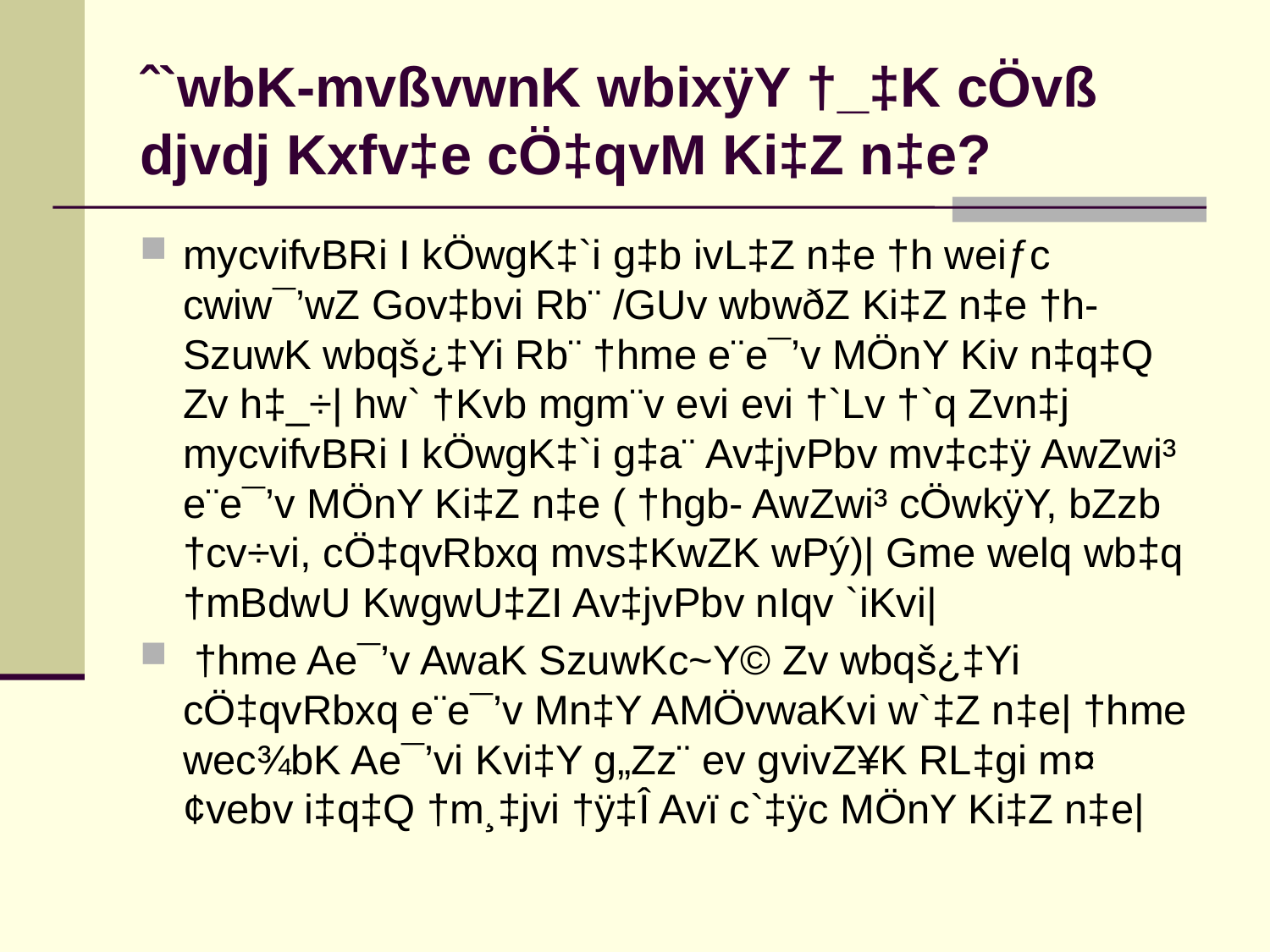

# ˆ`wbK-mvßvwnK wbixÿY †_‡K cÖvß djvdj Kxfv‡e cÖ‡qvM Ki‡Z n‡e?
mycvifvBRi I kÖwgK‡`i g‡b ivL‡Z n‡e †h weiƒc cwiw¯’wZ Gov‡bvi Rb¨ /GUv wbwðZ Ki‡Z n‡e †h- SzuwK wbqš¿‡Yi Rb¨ †hme e¨e¯’v MÖnY Kiv n‡q‡Q Zv h‡_÷| hw` †Kvb mgm¨v evi evi †`Lv †`q Zvn‡j mycvifvBRi I kÖwgK‡`i g‡a¨ Av‡jvPbv mv‡c‡ÿ AwZwi³ e¨e¯’v MÖnY Ki‡Z n‡e ( †hgb- AwZwi³ cÖwkÿY, bZzb †cv÷vi, cÖ‡qvRbxq mvs‡KwZK wPý)| Gme welq wb‡q †mBdwU KwgwU‡ZI Av‡jvPbv nIqv `iKvi|
 †hme Ae¯’v AwaK SzuwKc~Y© Zv wbqš¿‡Yi cÖ‡qvRbxq e¨e¯’v Mn‡Y AMÖvwaKvi w`‡Z n‡e| †hme wec¾bK Ae¯’vi Kvi‡Y g„Zz¨ ev gvivZ¥K RL‡gi m¤¢vebv i‡q‡Q †m¸‡jvi †ÿ‡Î Avï c`‡ÿc MÖnY Ki‡Z n‡e|